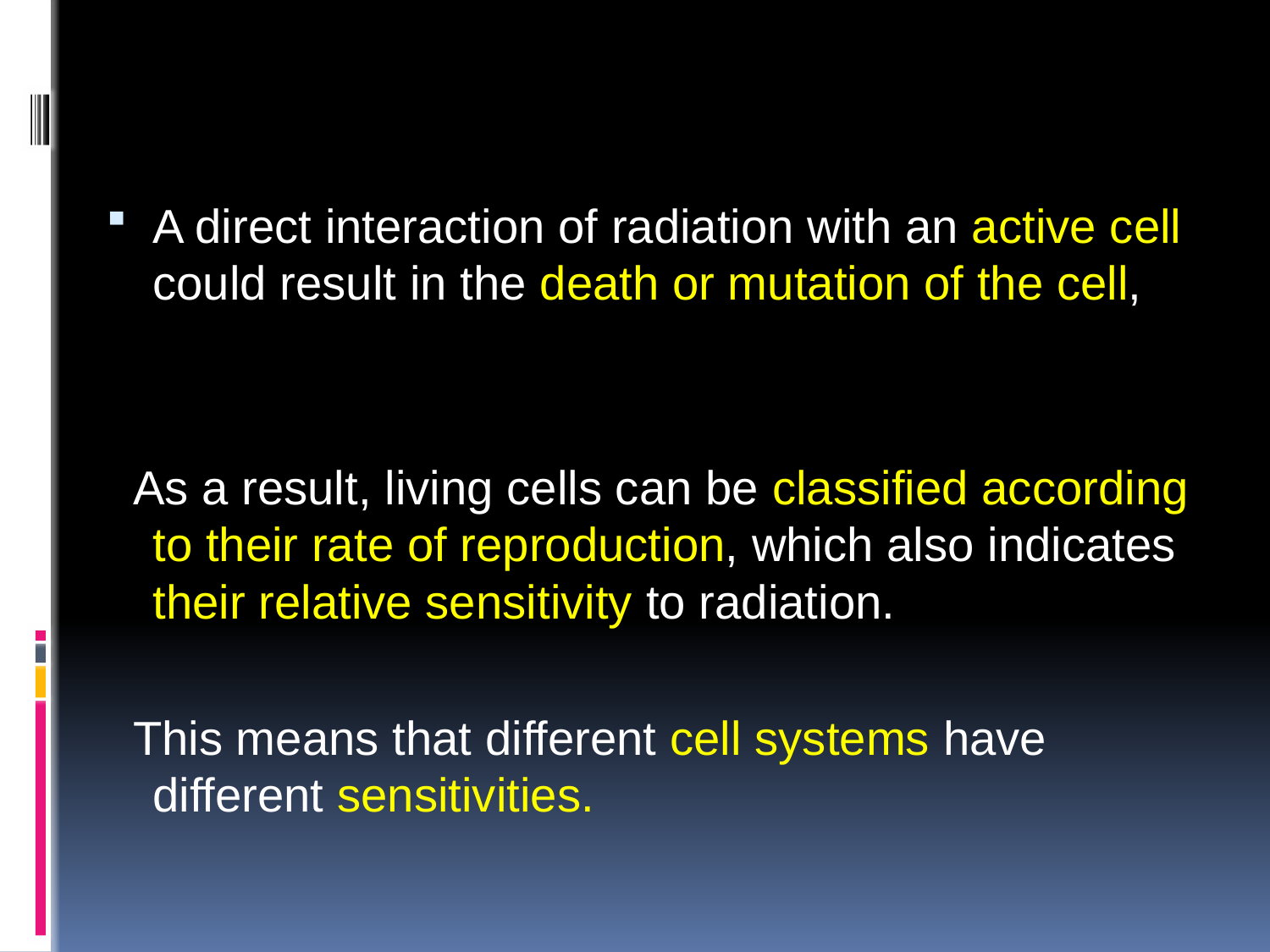

A direct interaction of radiation with an active cell could result in the death or mutation of the cell,

  As a result, living cells can be classified according to their rate of reproduction, which also indicates their relative sensitivity to radiation.

  This means that different cell systems have different sensitivities.